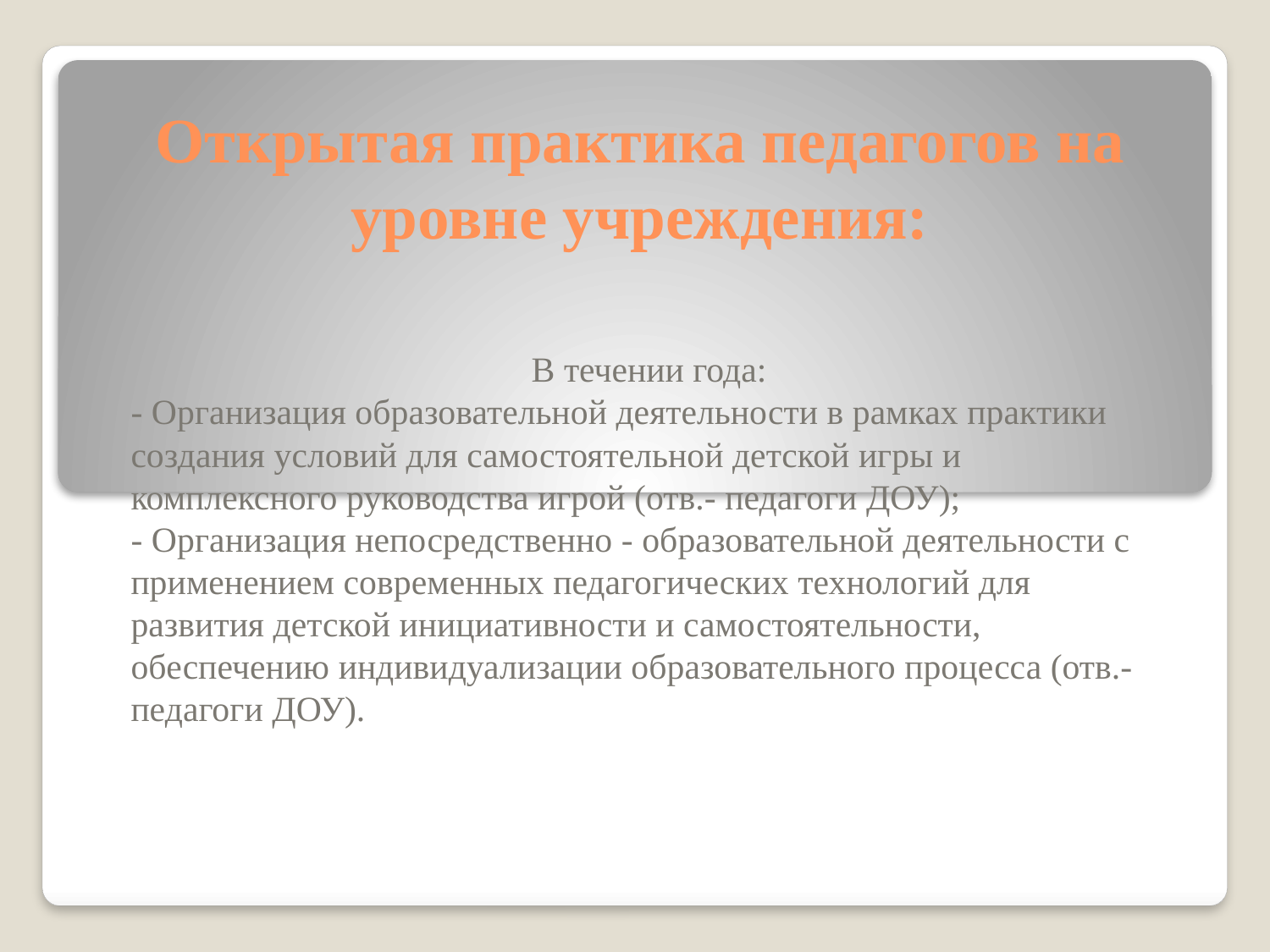

# Открытая практика педагогов на уровне учреждения:
В течении года:
- Организация образовательной деятельности в рамках практики создания условий для самостоятельной детской игры и комплексного руководства игрой (отв.- педагоги ДОУ);
- Организация непосредственно - образовательной деятельности с применением современных педагогических технологий для развития детской инициативности и самостоятельности, обеспечению индивидуализации образовательного процесса (отв.- педагоги ДОУ).